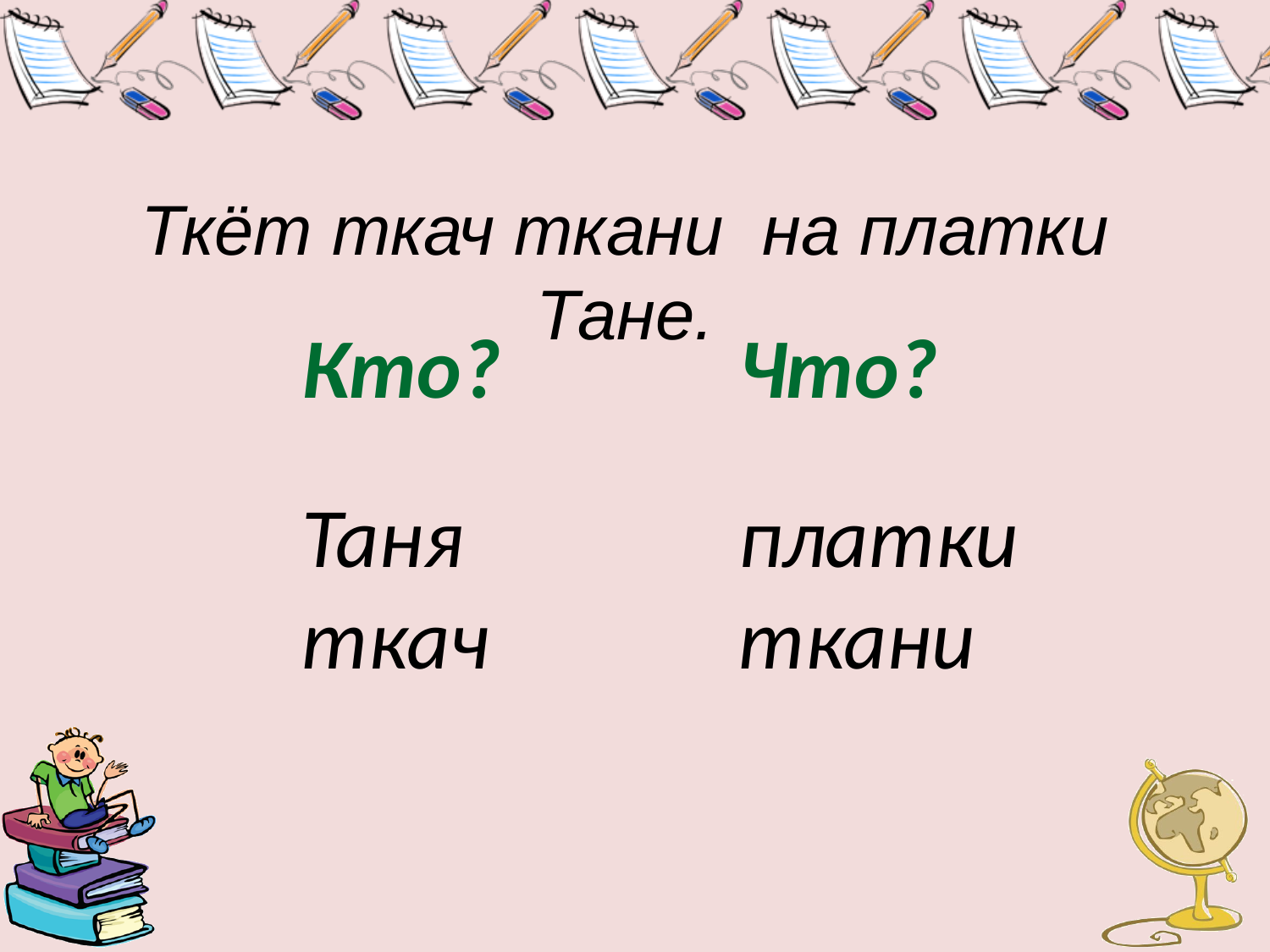

Ткёт ткач ткани  на платки Тане.
Кто?

Таня
ткач
Что?

платки
ткани